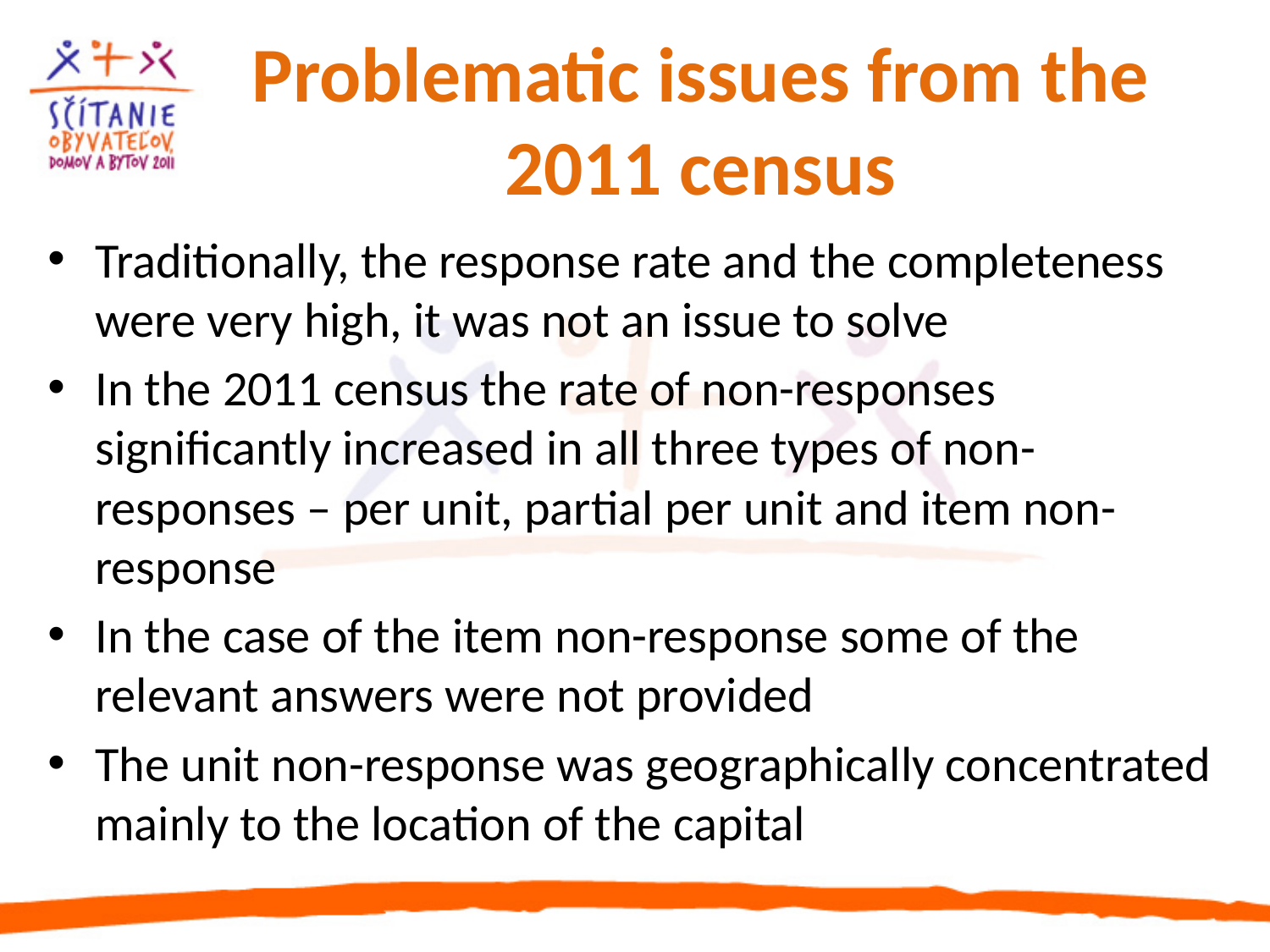

# Problematic issues from the 2011 census
Traditionally, the response rate and the completeness were very high, it was not an issue to solve
In the 2011 census the rate of non-responses significantly increased in all three types of non-responses – per unit, partial per unit and item non-response
In the case of the item non-response some of the relevant answers were not provided
The unit non-response was geographically concentrated mainly to the location of the capital